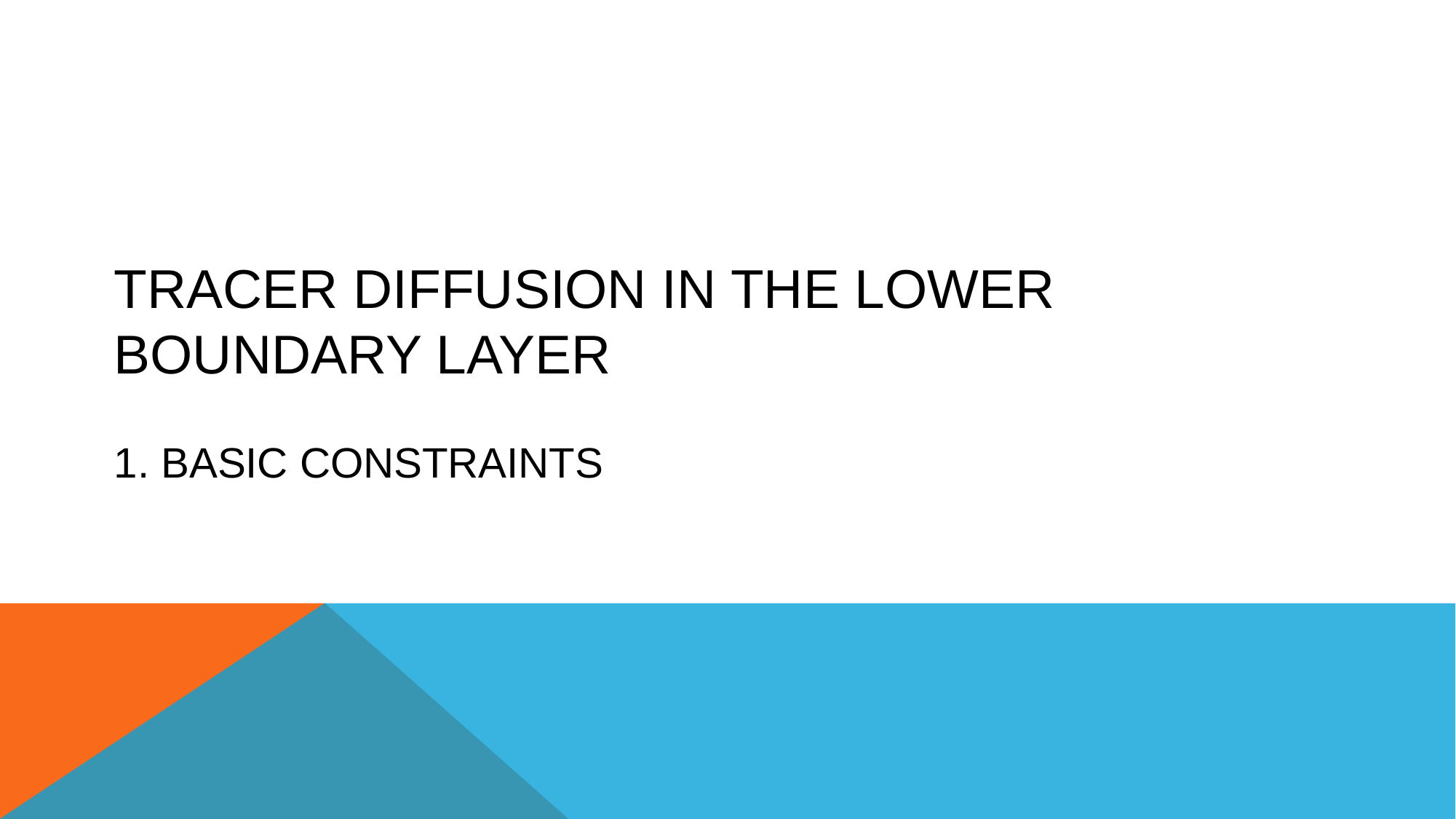

# Tracer diffusion in the lower boundary layer 1. Basic constraints